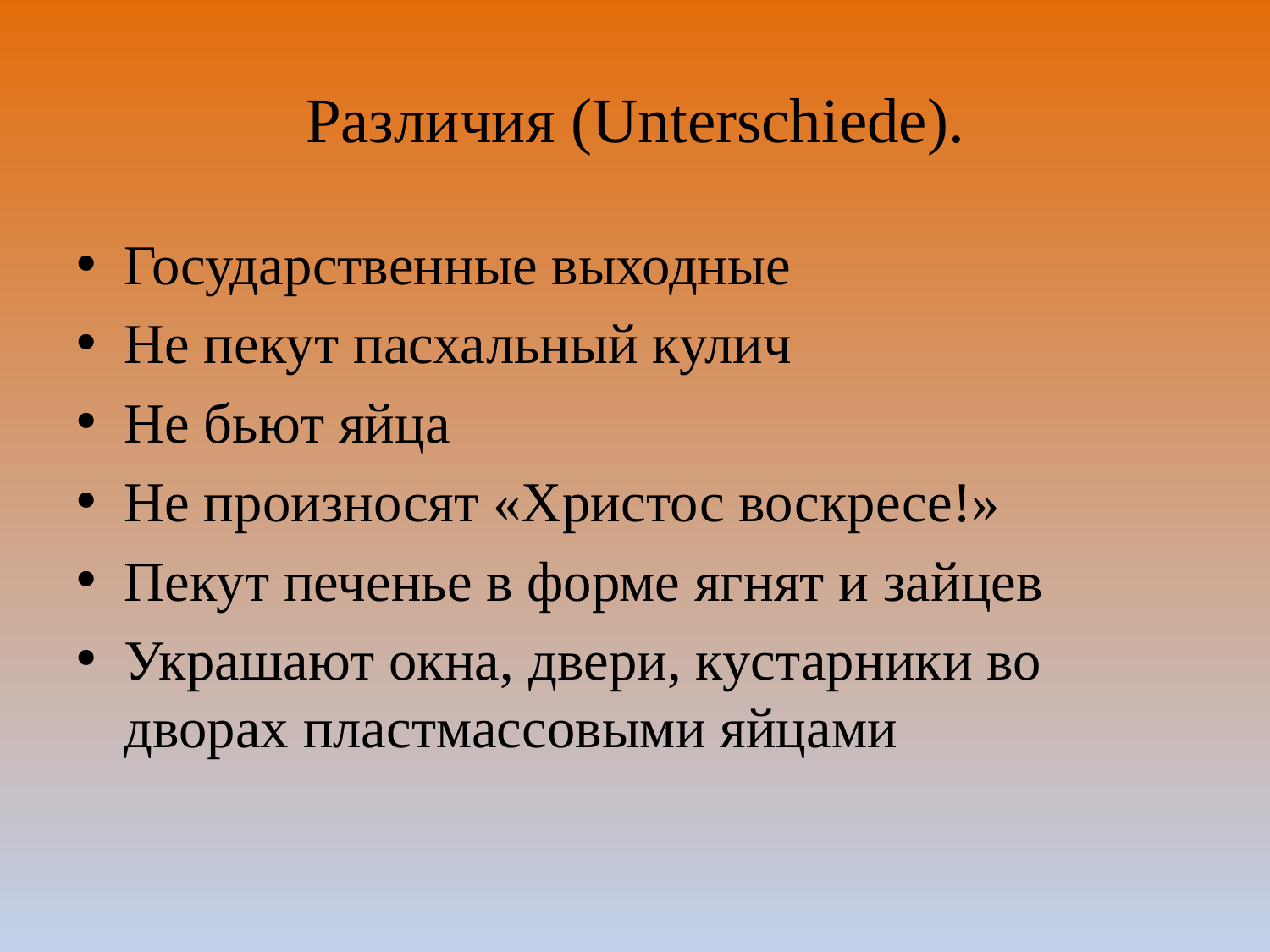

# Различия (Unterschiede).
Государственные выходные
Не пекут пасхальный кулич
Не бьют яйца
Не произносят «Христос воскресе!»
Пекут печенье в форме ягнят и зайцев
Украшают окна, двери, кустарники во дворах пластмассовыми яйцами